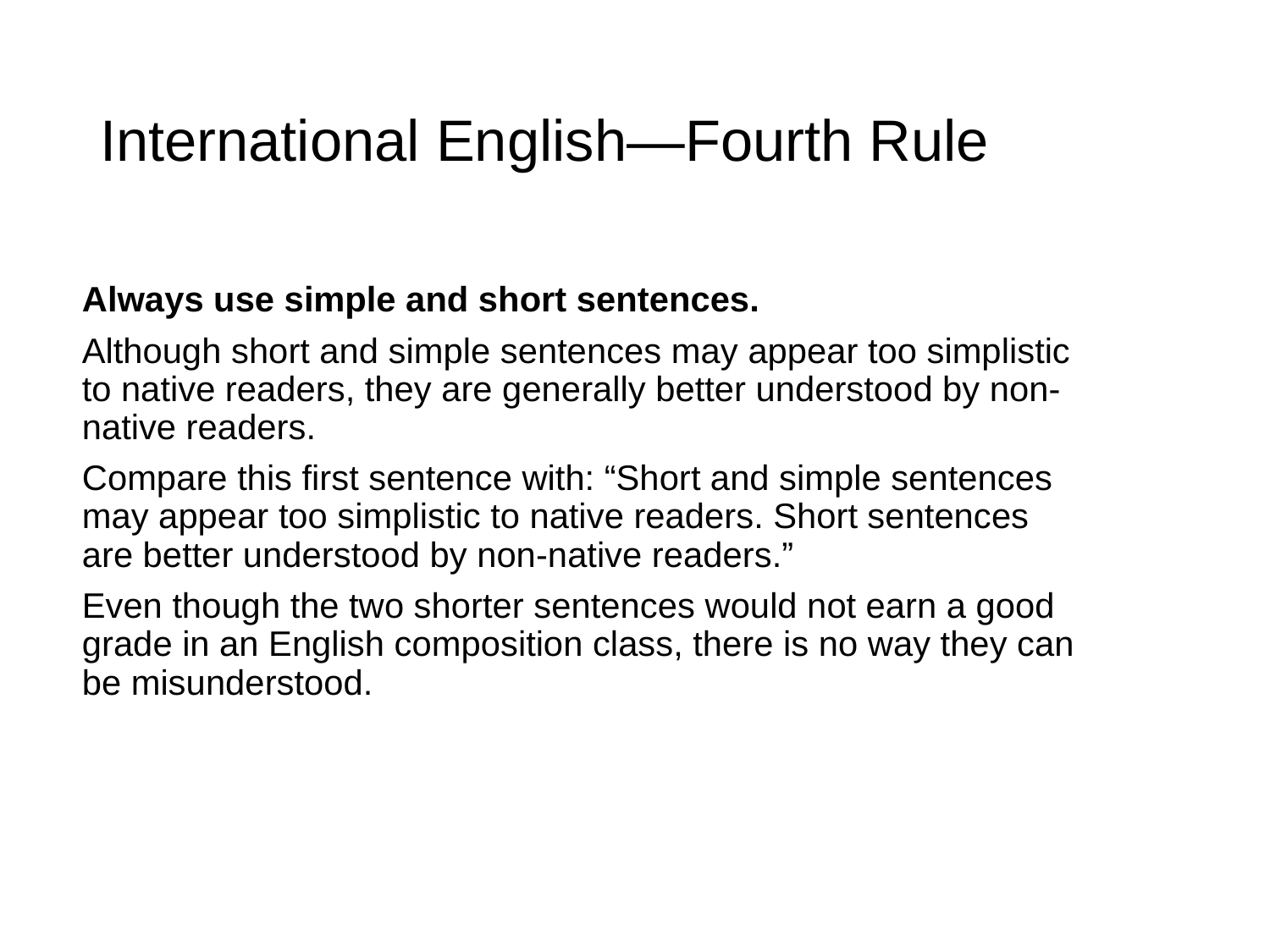

# International English—Fourth Rule
Always use simple and short sentences.
Although short and simple sentences may appear too simplistic to native readers, they are generally better understood by non-native readers.
Compare this first sentence with: “Short and simple sentences may appear too simplistic to native readers. Short sentences are better understood by non-native readers.”
Even though the two shorter sentences would not earn a good grade in an English composition class, there is no way they can be misunderstood.